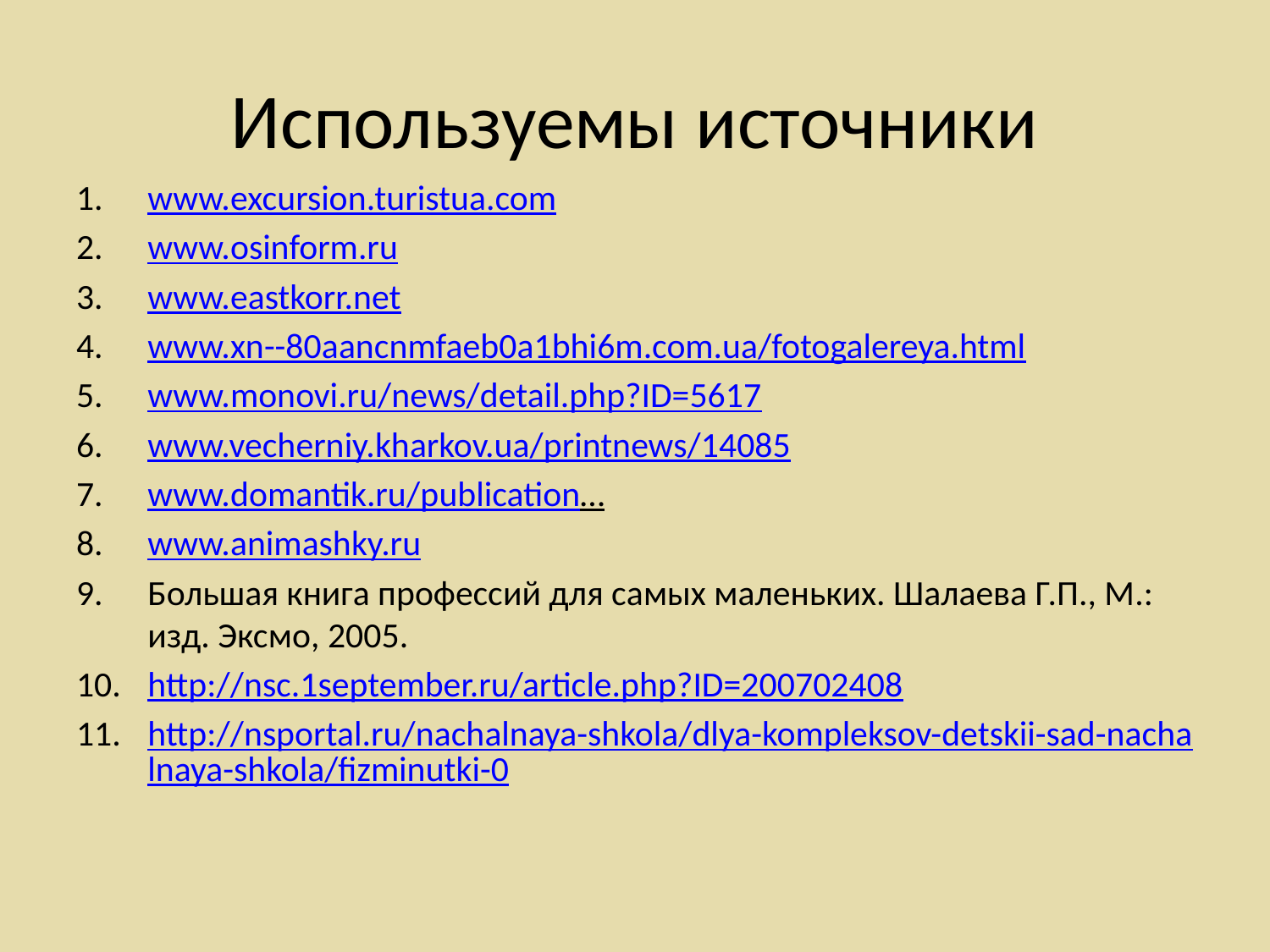

# Используемы источники
www.excursion.turistua.com
www.osinform.ru
www.eastkorr.net
www.xn--80aancnmfaeb0a1bhi6m.com.ua/fotogalereya.html
www.monovi.ru/news/detail.php?ID=5617
www.vecherniy.kharkov.ua/printnews/14085
www.domantik.ru/publication…
www.animashky.ru
Большая книга профессий для самых маленьких. Шалаева Г.П., М.: изд. Эксмо, 2005.
http://nsc.1september.ru/article.php?ID=200702408
http://nsportal.ru/nachalnaya-shkola/dlya-kompleksov-detskii-sad-nachalnaya-shkola/fizminutki-0